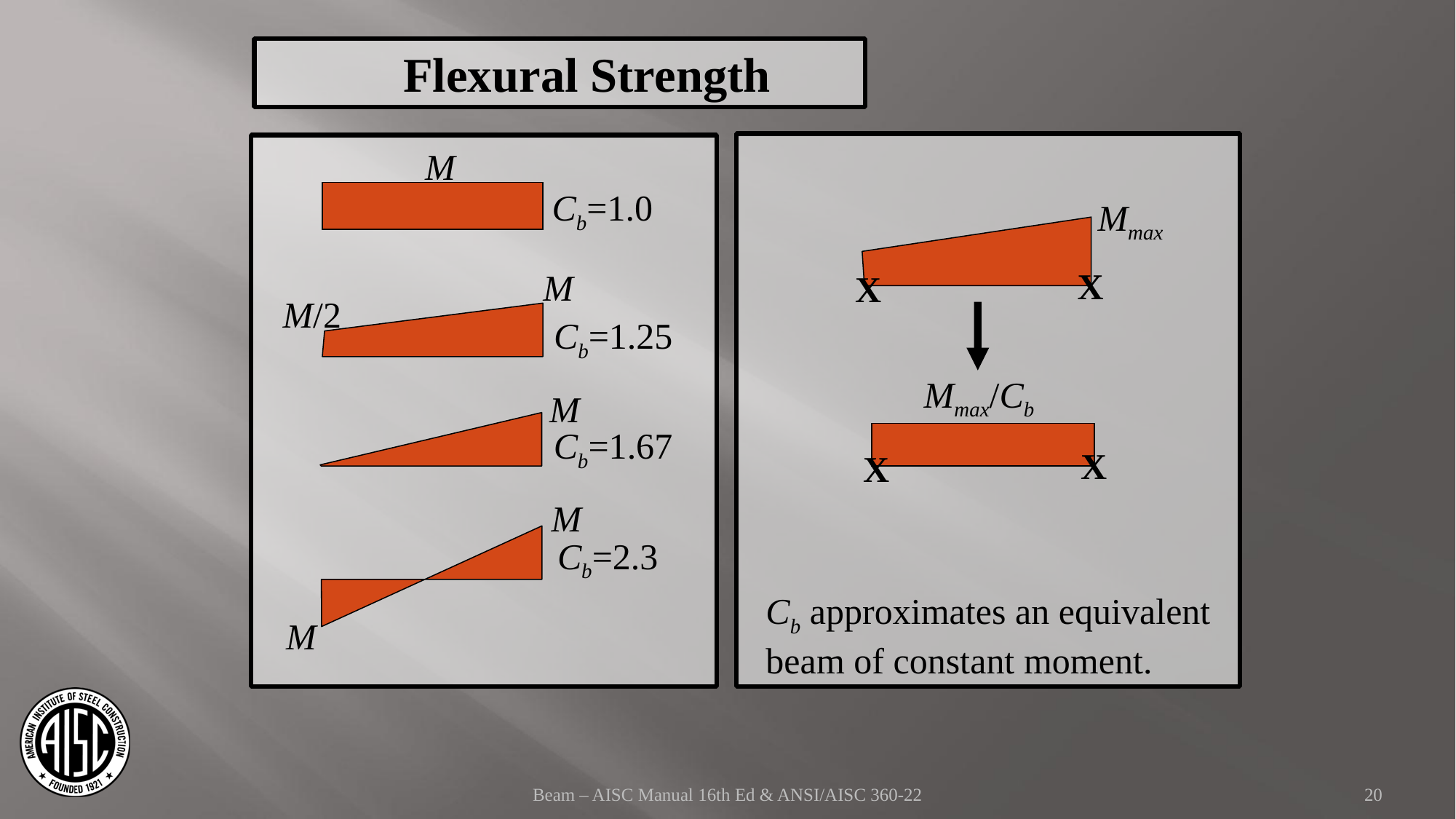

Flexural Strength
Cb approximates an equivalent beam of constant moment.

M
Cb=1.0

Mmax

X
X
M
M/2

Cb=1.25

Mmax/Cb

X
X
M

Cb=1.67
M

Cb=2.3
M
Beam – AISC Manual 16th Ed & ANSI/AISC 360-22
20